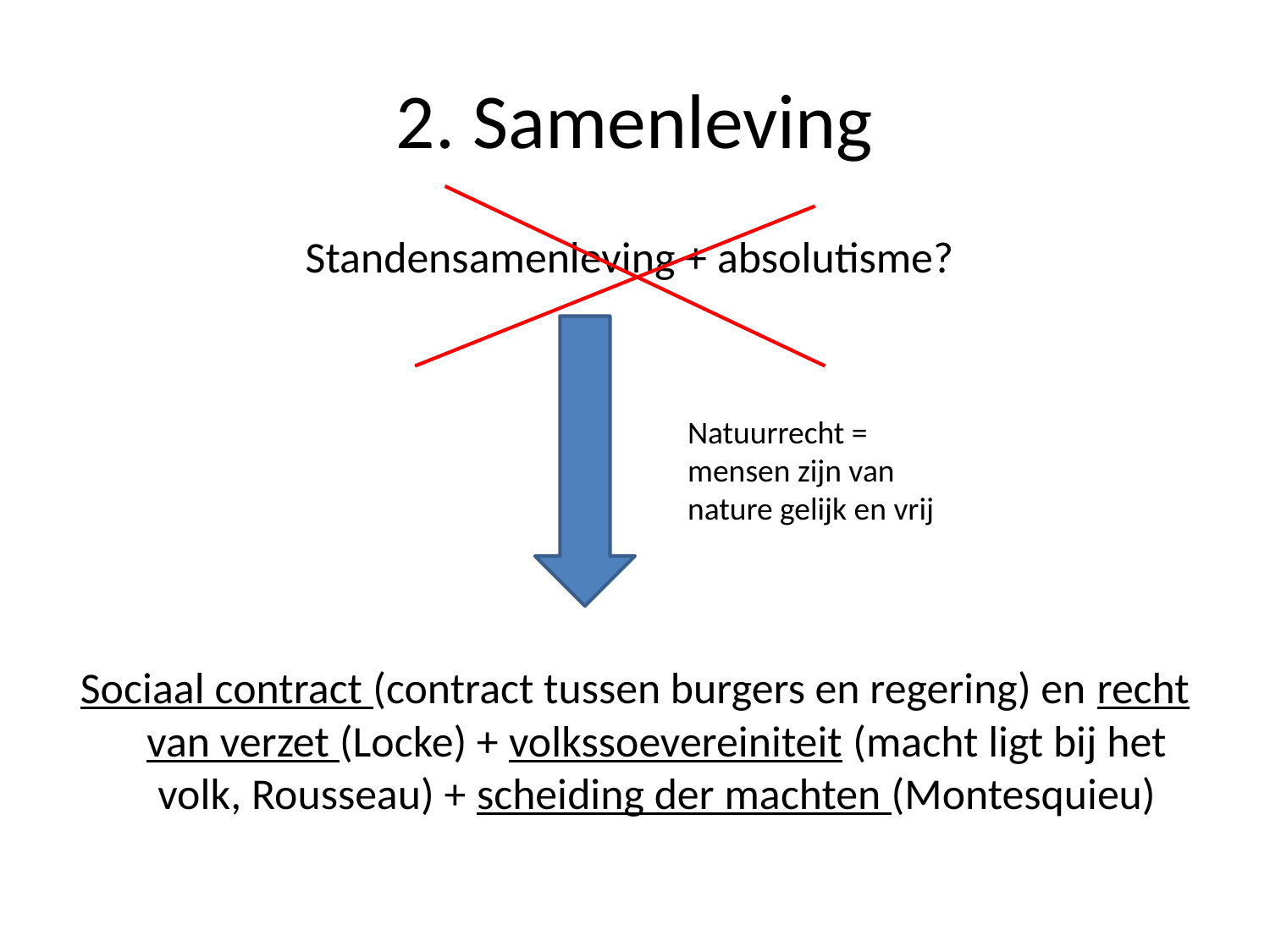

# 2. Samenleving
Standensamenleving + absolutisme?

Sociaal contract (contract tussen burgers en regering) en recht van verzet (Locke) + volkssoevereiniteit (macht ligt bij het volk, Rousseau) + scheiding der machten (Montesquieu)

Natuurrecht = mensen zijn van nature gelijk en vrij